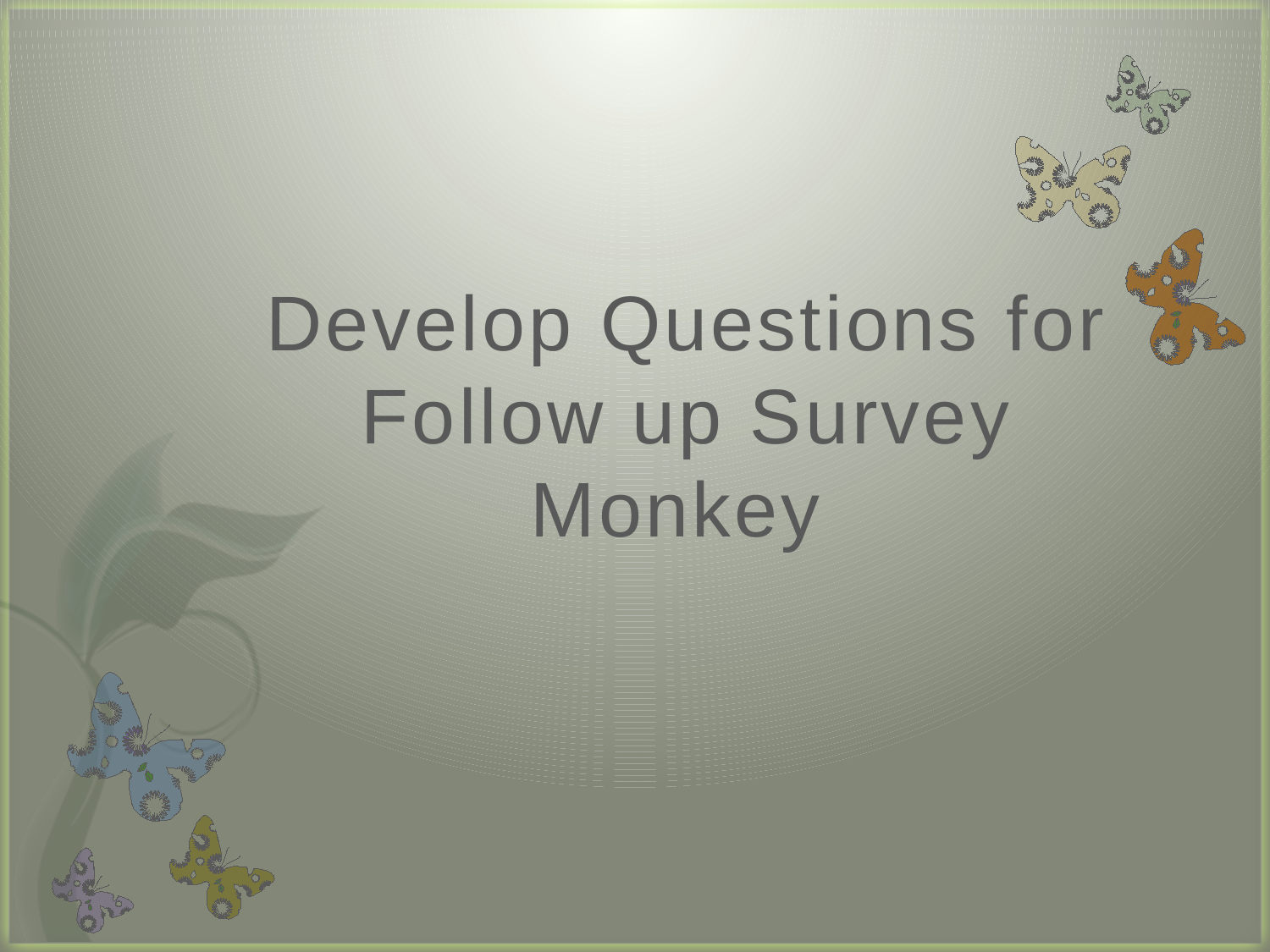

# Develop Questions for Follow up Survey Monkey